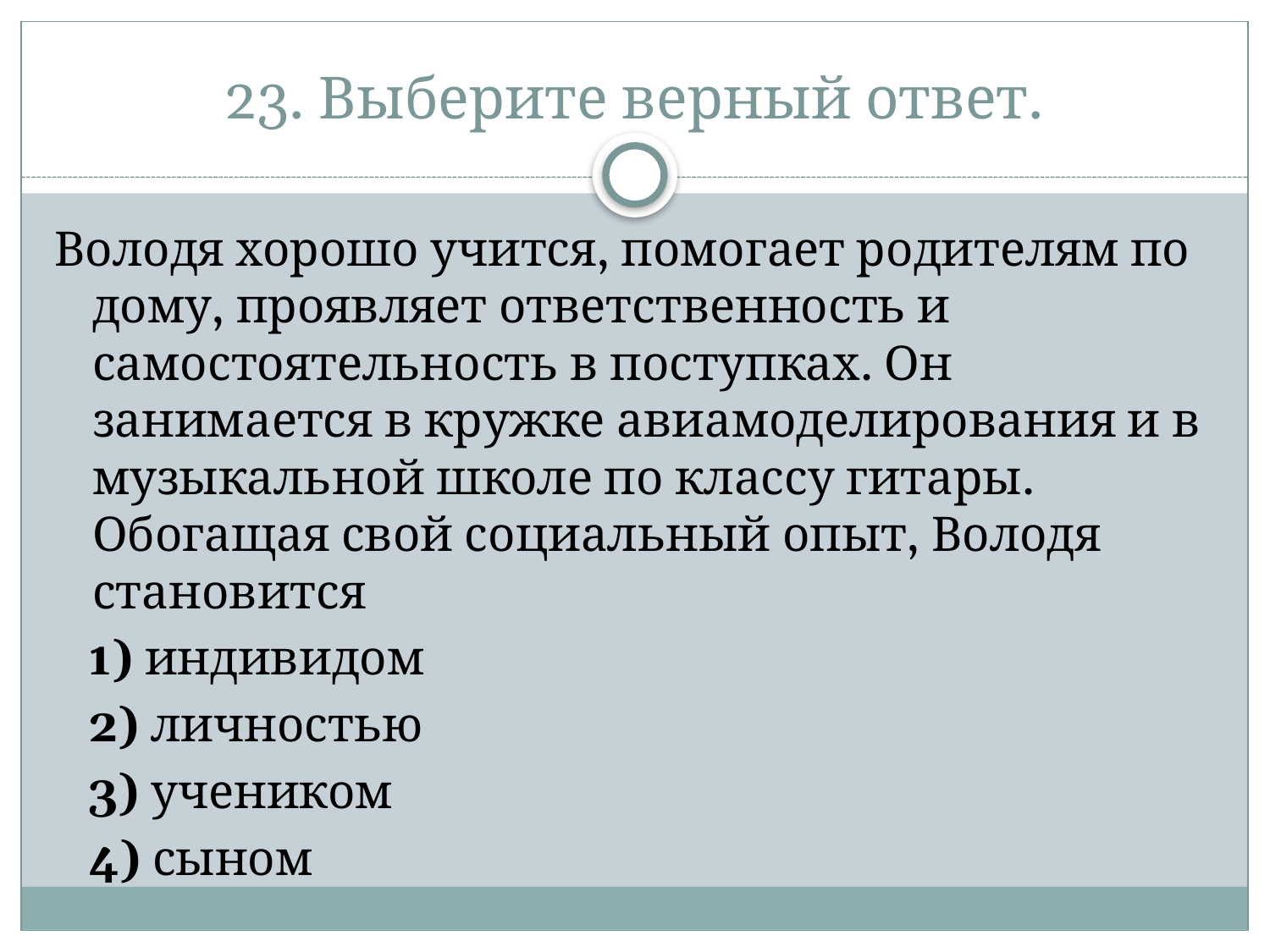

# 23. Выберите верный ответ.
Володя хорошо учится, помогает родителям по дому, проявляет ответственность и самостоятельность в поступках. Он занимается в кружке авиамоделирования и в музыкальной школе по классу гитары. Обогащая свой социальный опыт, Володя становится
   1) индивидом
   2) личностью
   3) учеником
   4) сыном